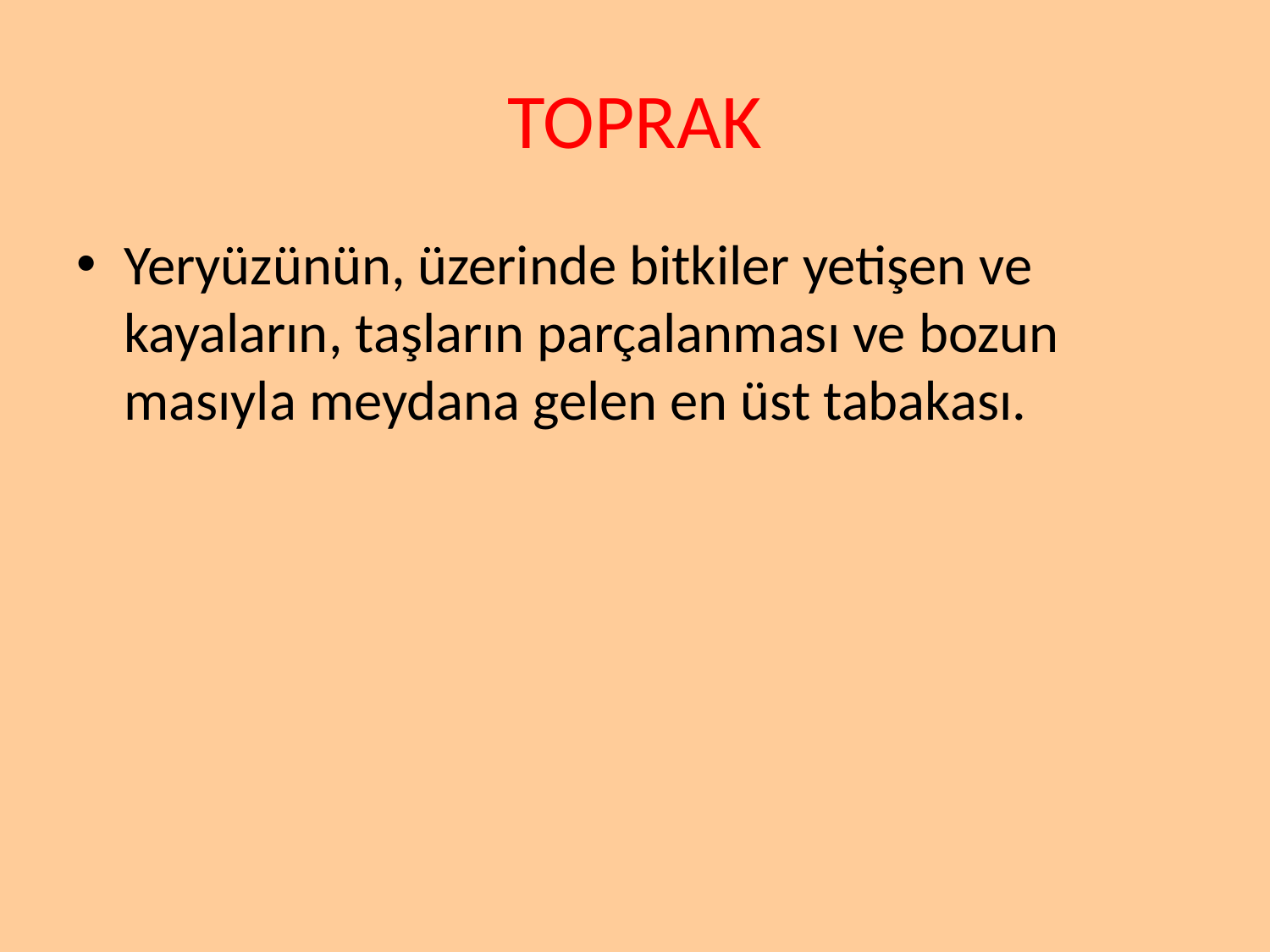

# TOPRAK
Yeryüzünün, üzerinde bitkiler yetişen ve kayaların, taşların parçalanması ve bozun masıyla meydana gelen en üst tabakası.